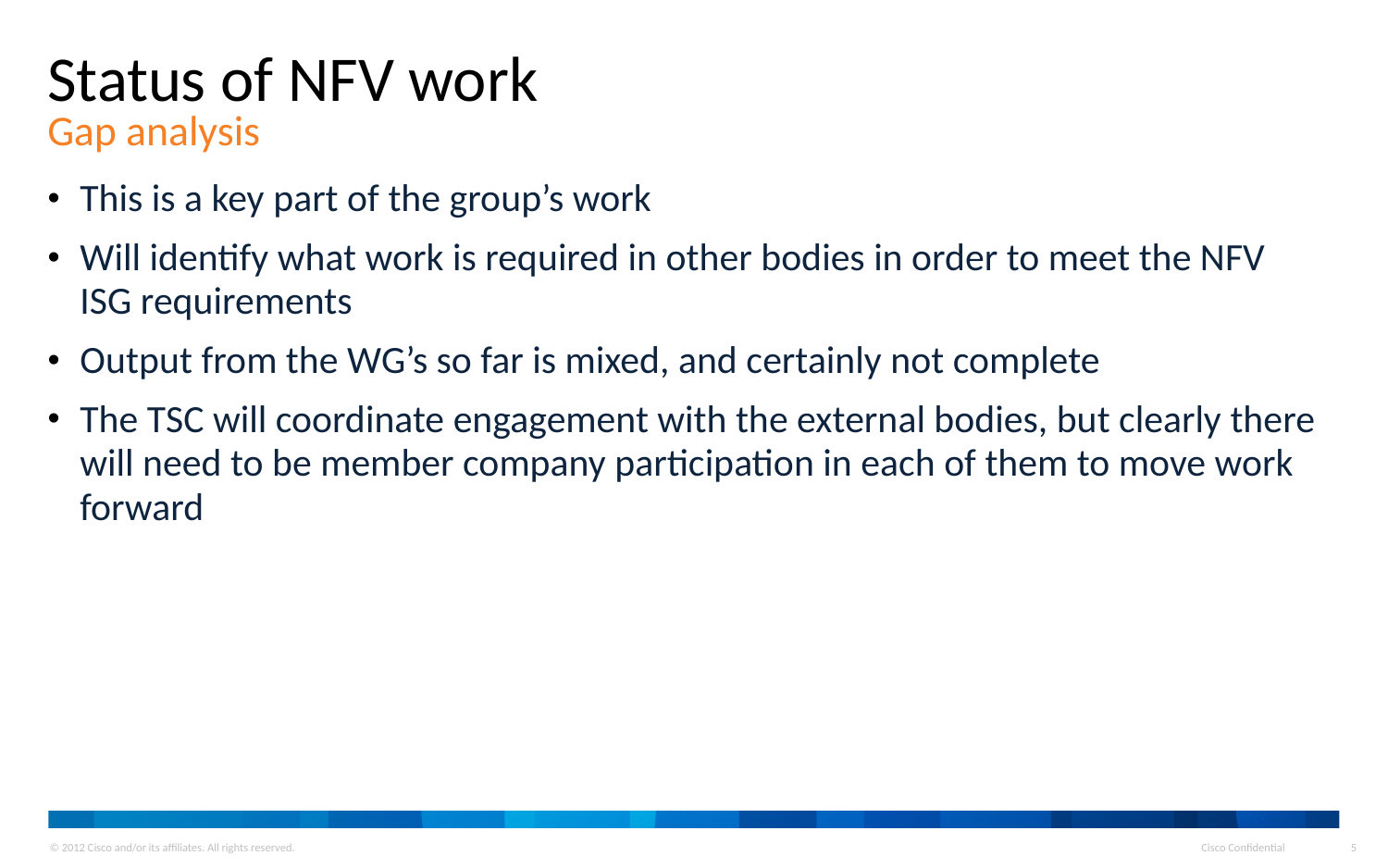

# Status of NFV work Gap analysis
This is a key part of the group’s work
Will identify what work is required in other bodies in order to meet the NFV ISG requirements
Output from the WG’s so far is mixed, and certainly not complete
The TSC will coordinate engagement with the external bodies, but clearly there will need to be member company participation in each of them to move work forward